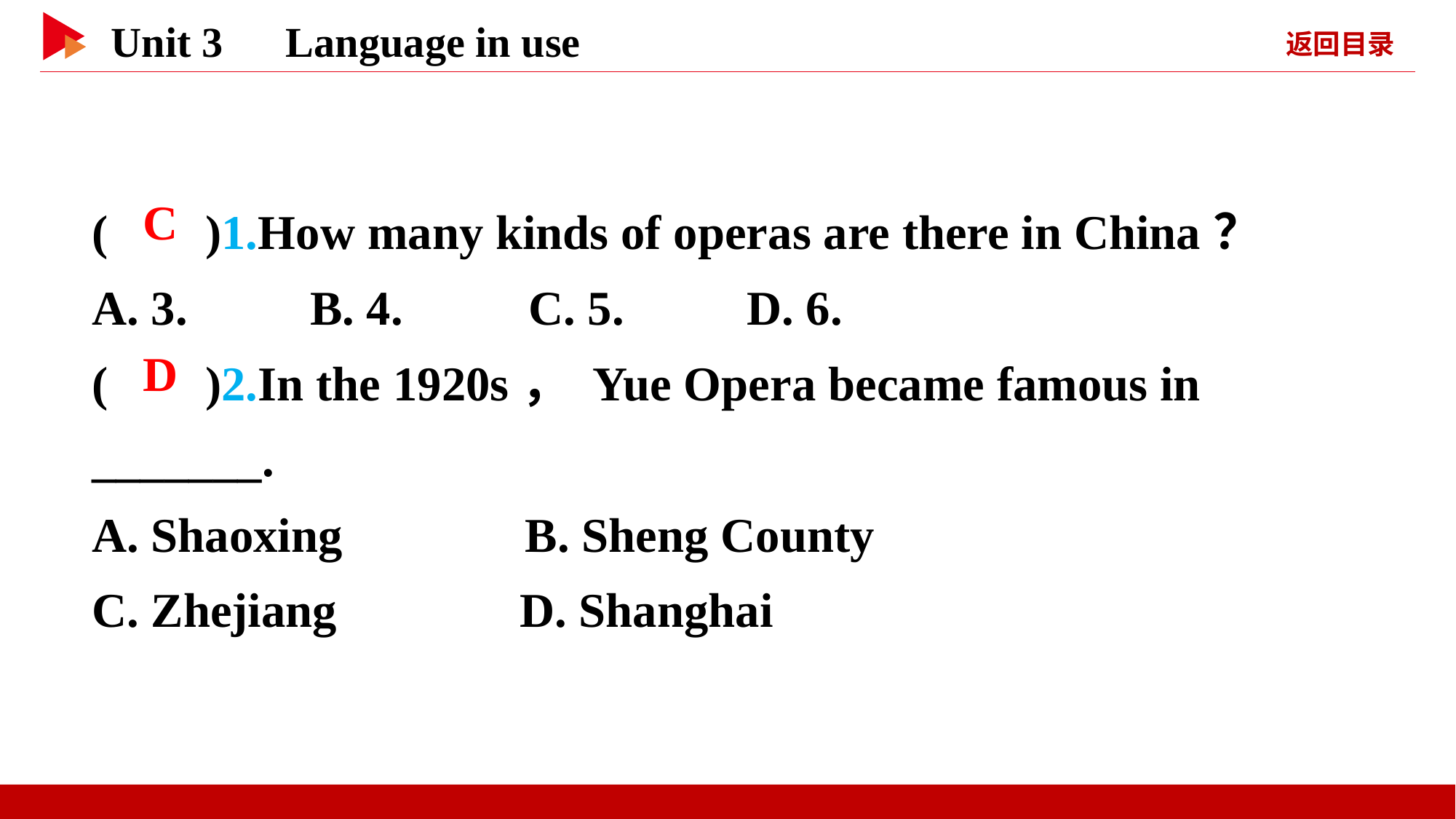

(        )1.How many kinds of operas are there in China？
A. 3. 		B. 4.		C. 5. 		D. 6.
(        )2.In the 1920s， Yue Opera became famous in _______.
A. Shaoxing               B. Sheng County
C. Zhejiang               D. Shanghai
   C
   D